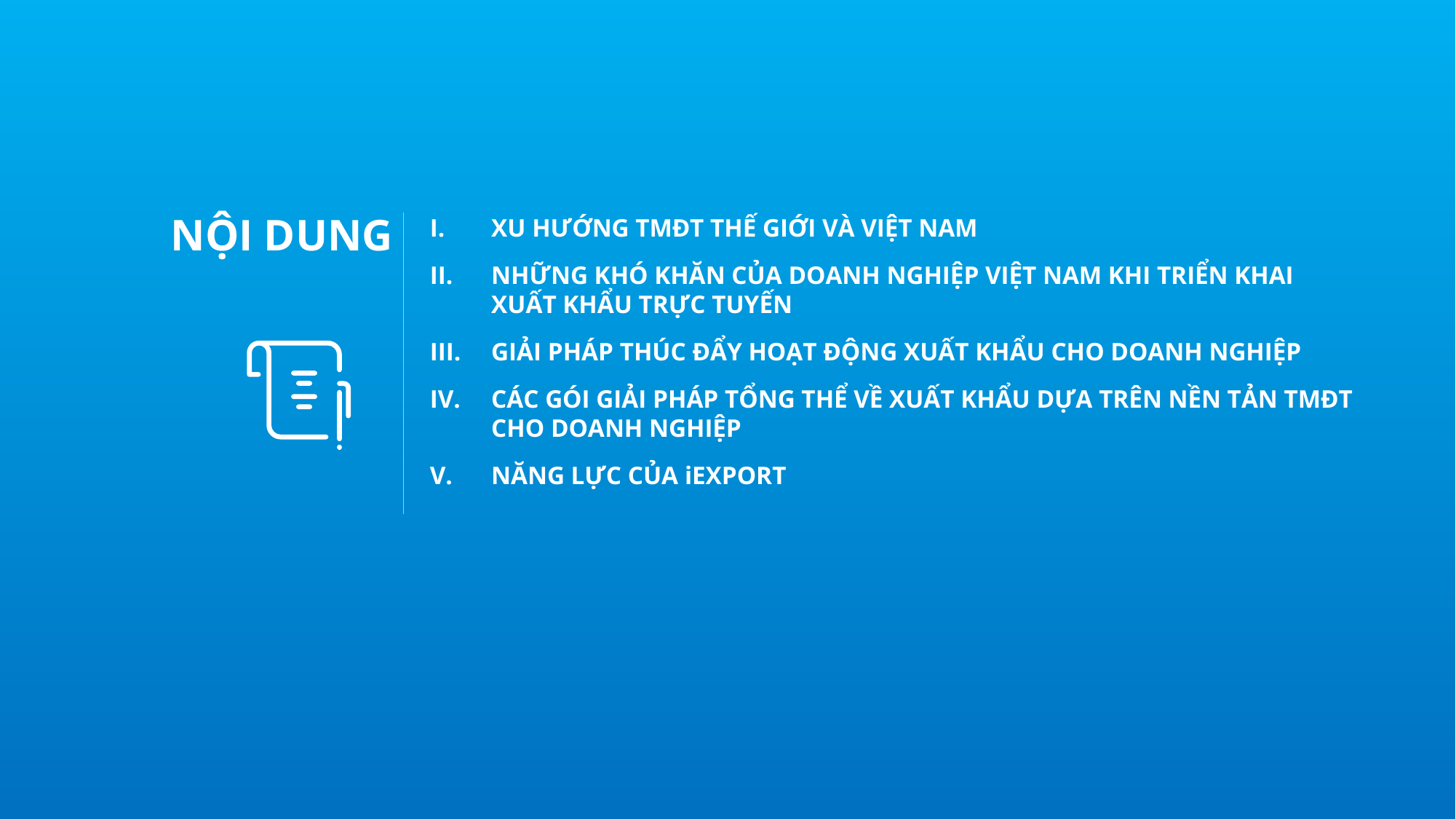

NỘI DUNG
XU HƯỚNG TMĐT THẾ GIỚI VÀ VIỆT NAM
NHỮNG KHÓ KHĂN CỦA DOANH NGHIỆP VIỆT NAM KHI TRIỂN KHAI XUẤT KHẨU TRỰC TUYẾN
GIẢI PHÁP THÚC ĐẨY HOẠT ĐỘNG XUẤT KHẨU CHO DOANH NGHIỆP
CÁC GÓI GIẢI PHÁP TỔNG THỂ VỀ XUẤT KHẨU DỰA TRÊN NỀN TẢN TMĐT CHO DOANH NGHIỆP
NĂNG LỰC CỦA iEXPORT